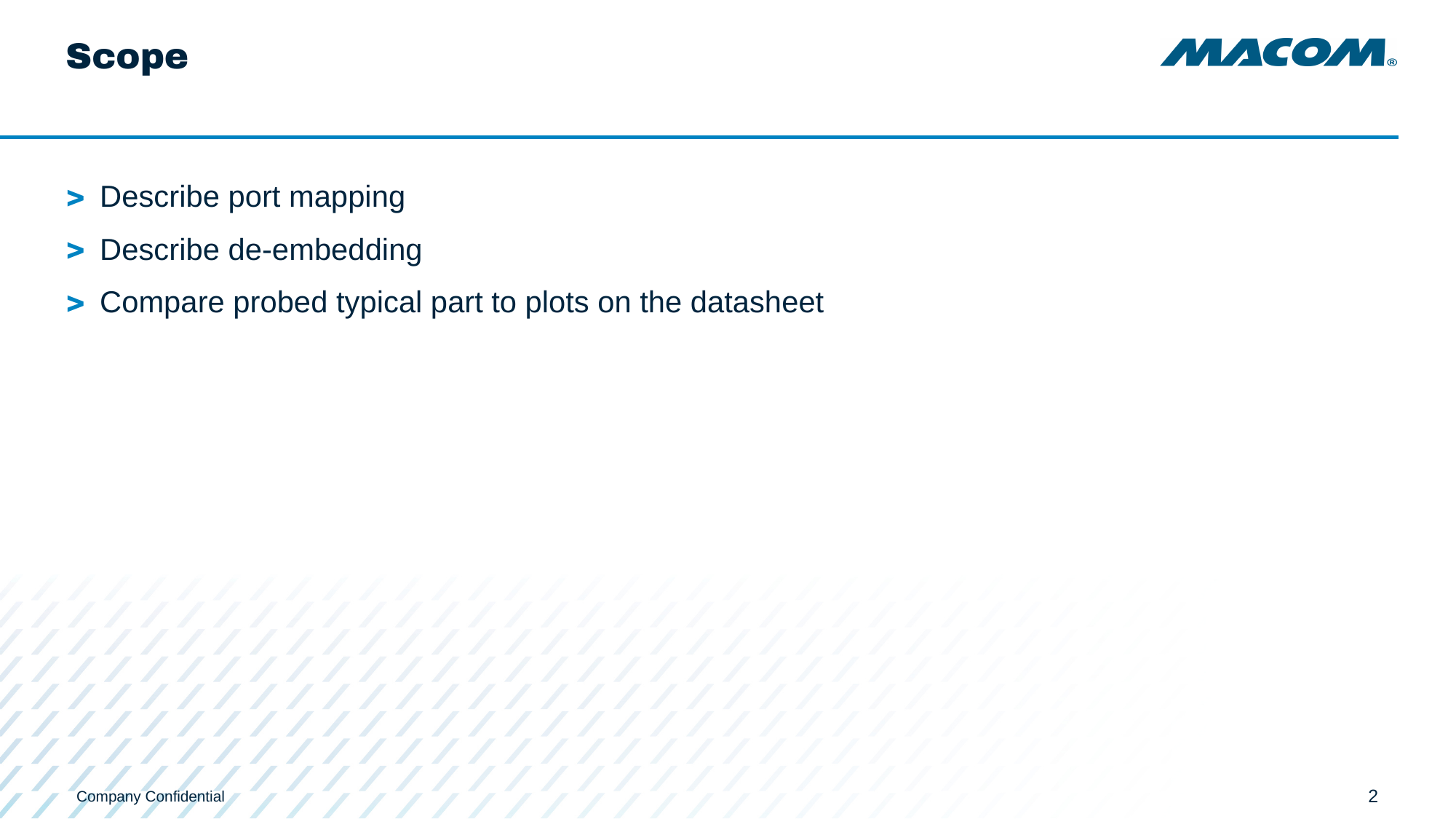

# Scope
Describe port mapping
Describe de-embedding
Compare probed typical part to plots on the datasheet